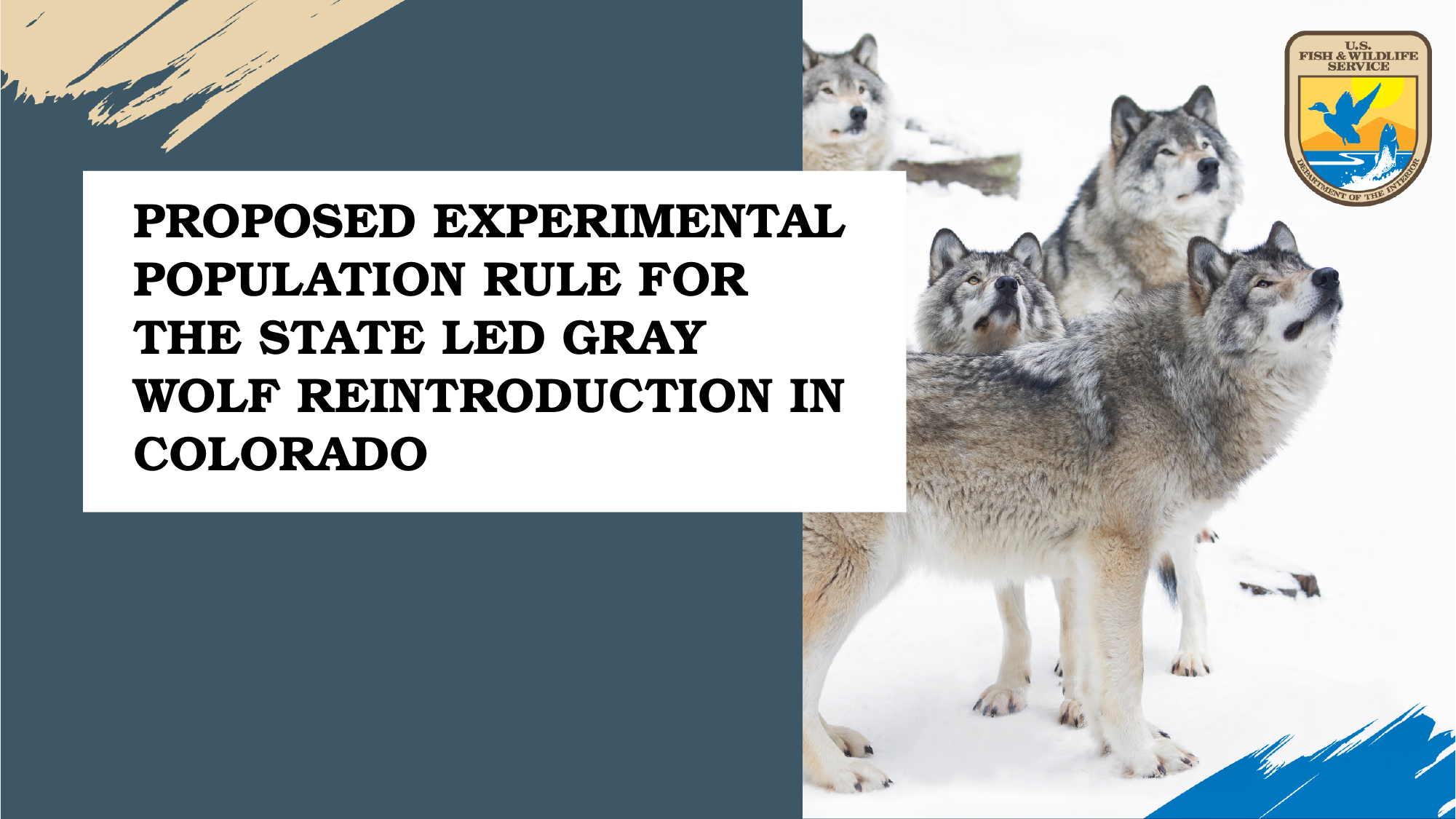

# Proposed EXPERIMENTAL POPULATION Rule for the State Led Gray wolf Reintroduction in Colorado